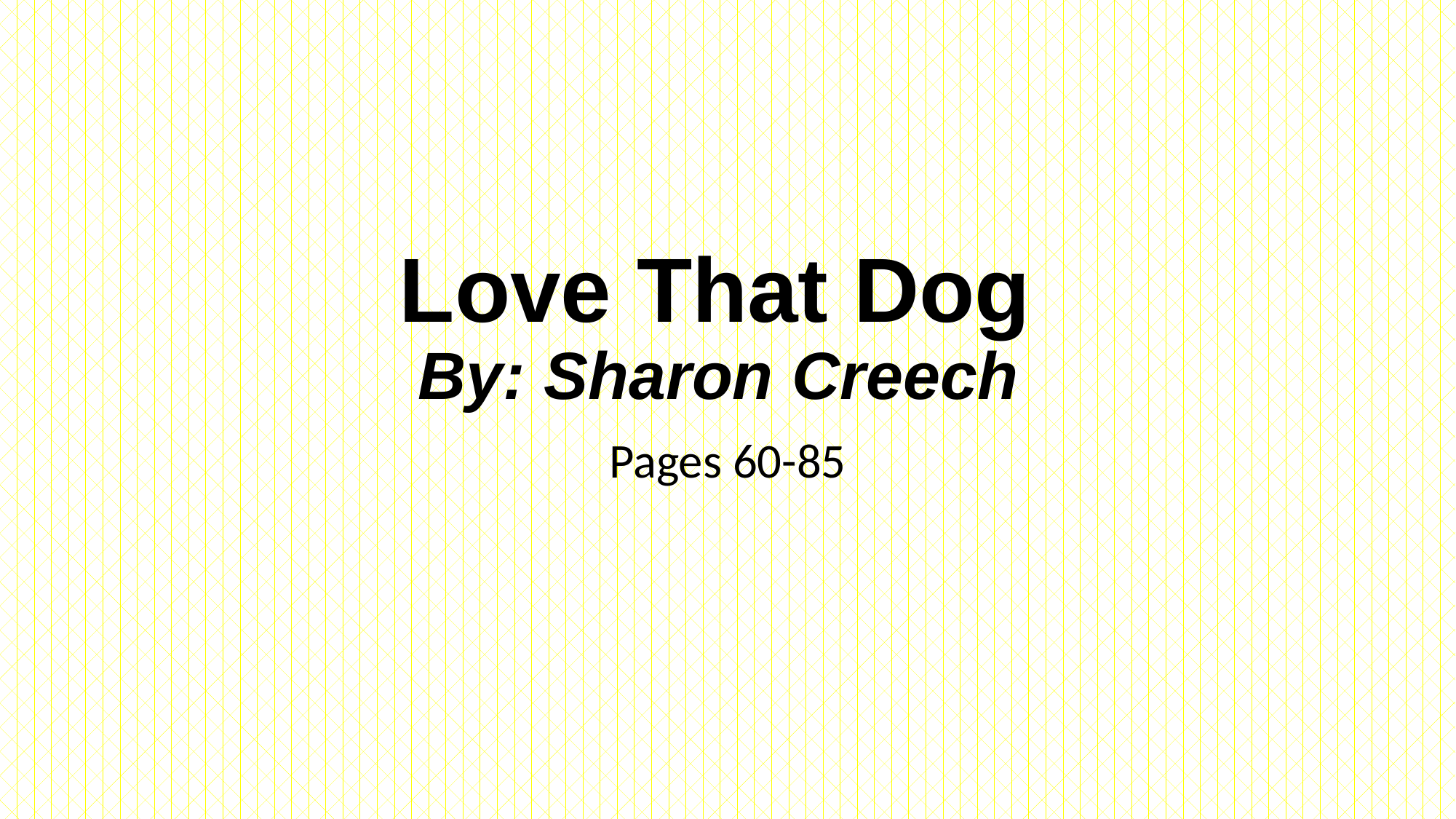

# Love That Dog By: Sharon Creech
Pages 60-85